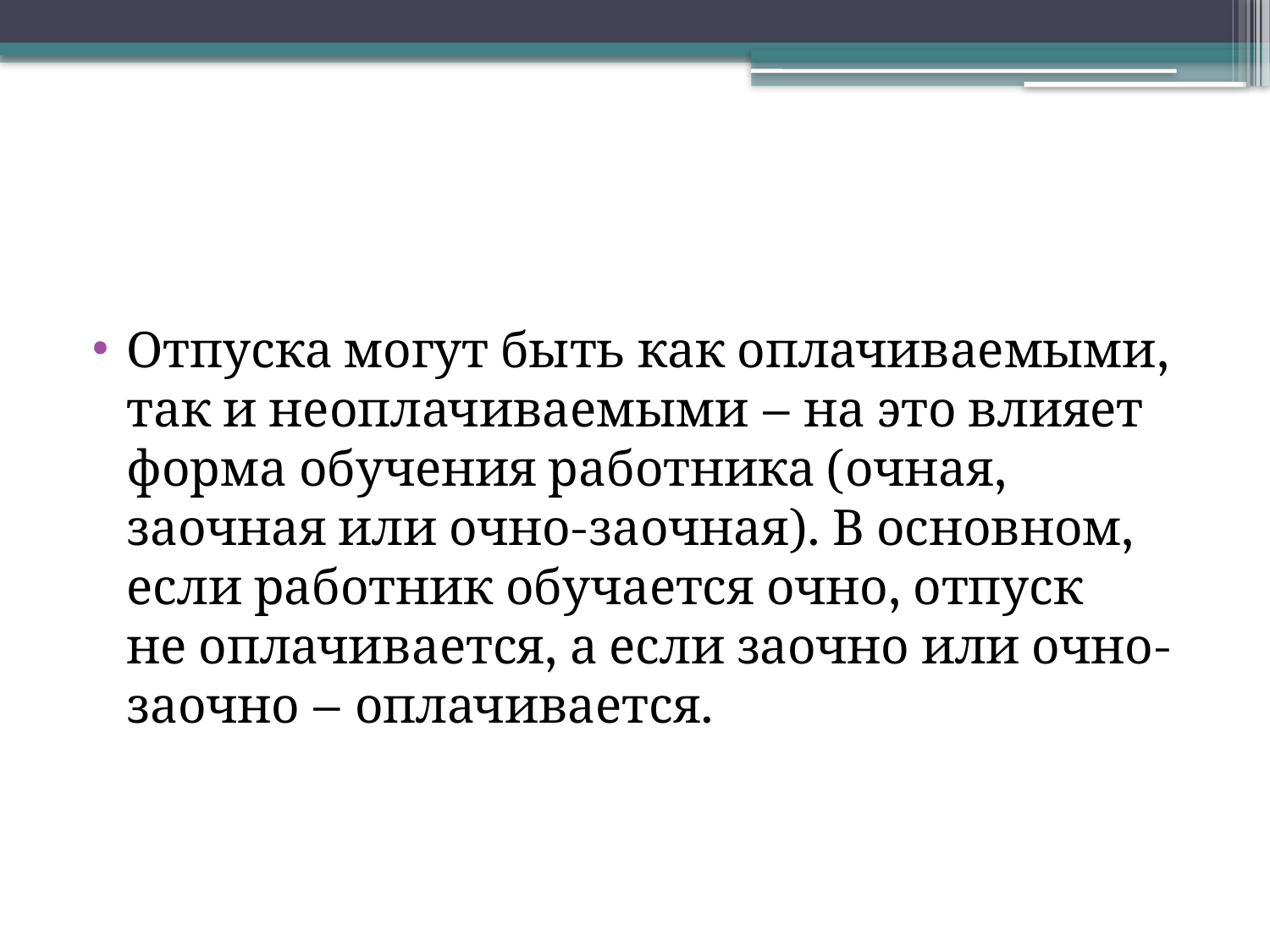

#
Отпуска могут быть как оплачиваемыми, так и неоплачиваемыми – на это влияет форма обучения работника (очная, заочная или очно-заочная). В основном, если работник обучается очно, отпуск не оплачивается, а если заочно или очно-заочно – оплачивается.